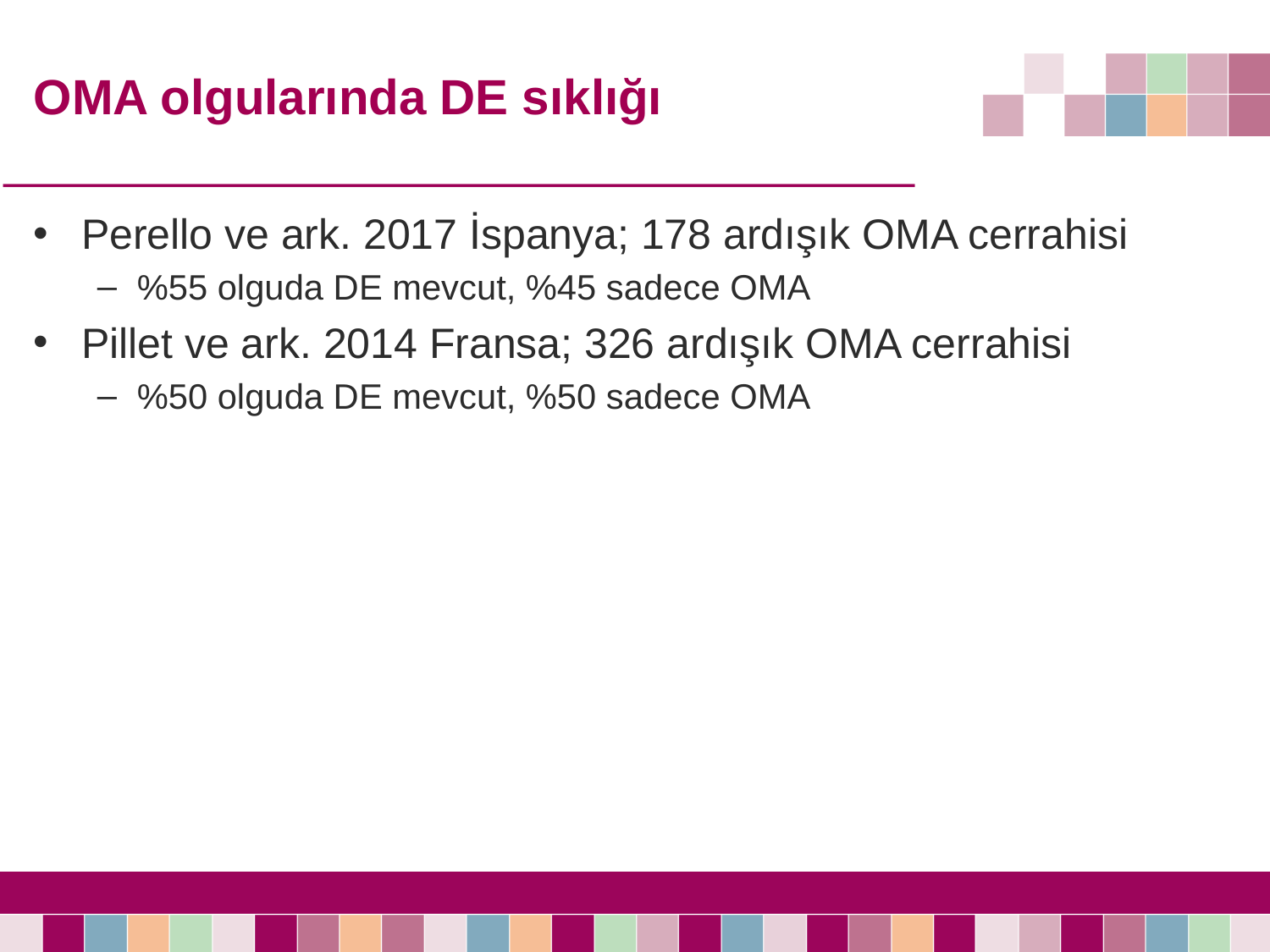

# OMA olgularında DE sıklığı
Perello ve ark. 2017 İspanya; 178 ardışık OMA cerrahisi
%55 olguda DE mevcut, %45 sadece OMA
Pillet ve ark. 2014 Fransa; 326 ardışık OMA cerrahisi
%50 olguda DE mevcut, %50 sadece OMA